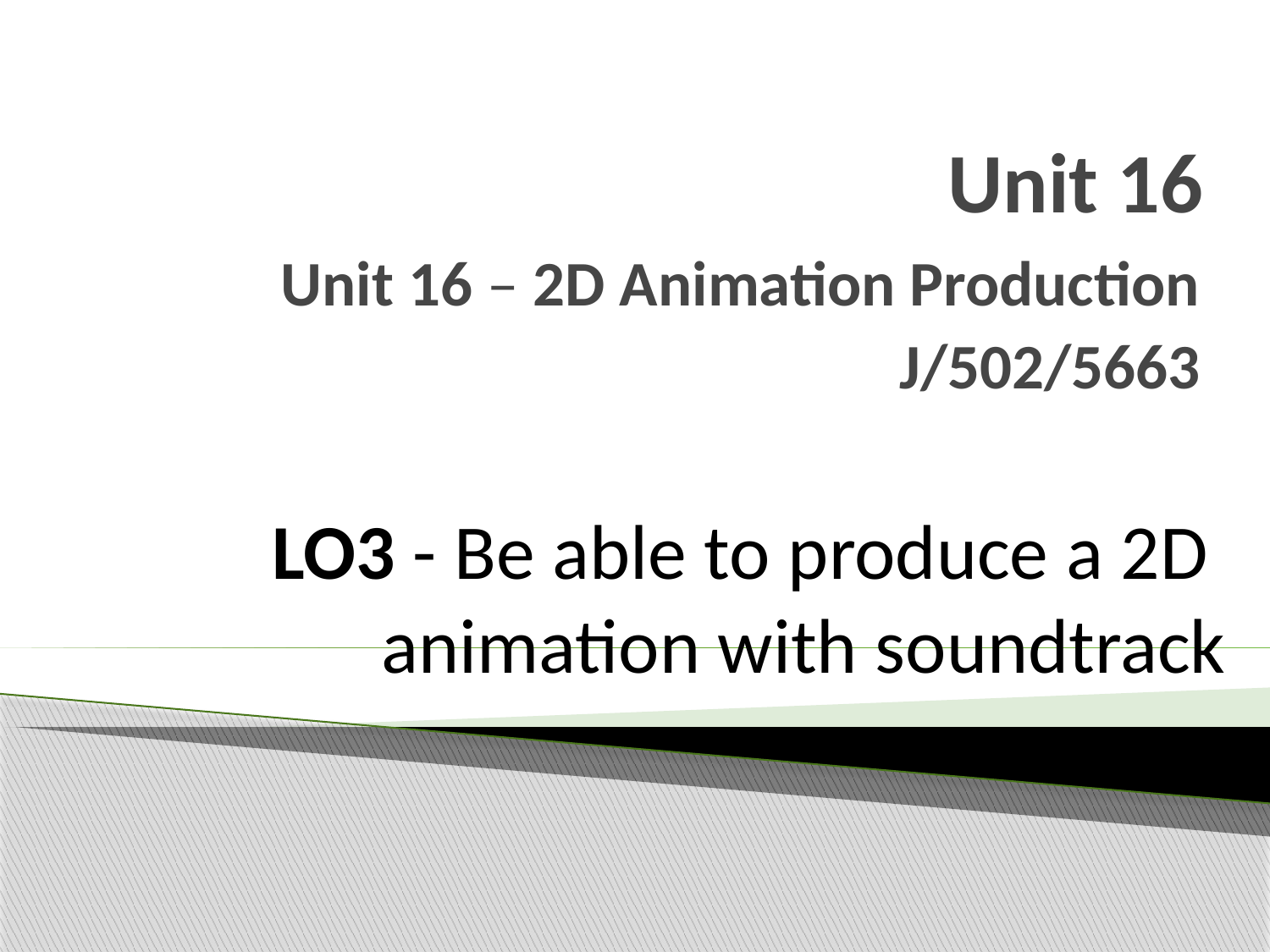

# Unit 16
Unit 16 – 2D Animation Production
J/502/5663
LO3 - Be able to produce a 2D
animation with soundtrack